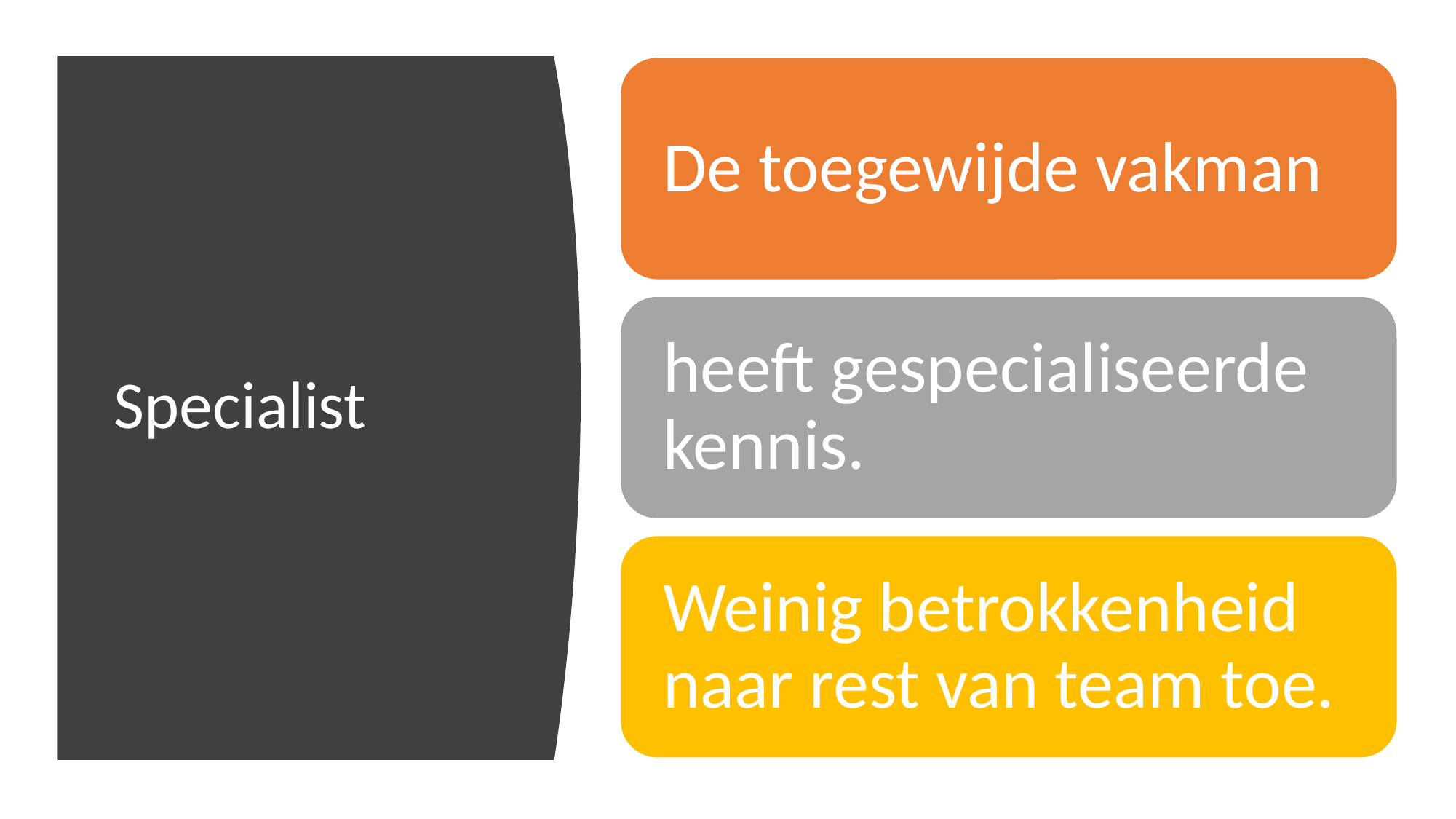

De toegewijde vakman
heeft gespecialiseerde kennis.
Weinig betrokkenheid naar rest van team toe.

# Specialist